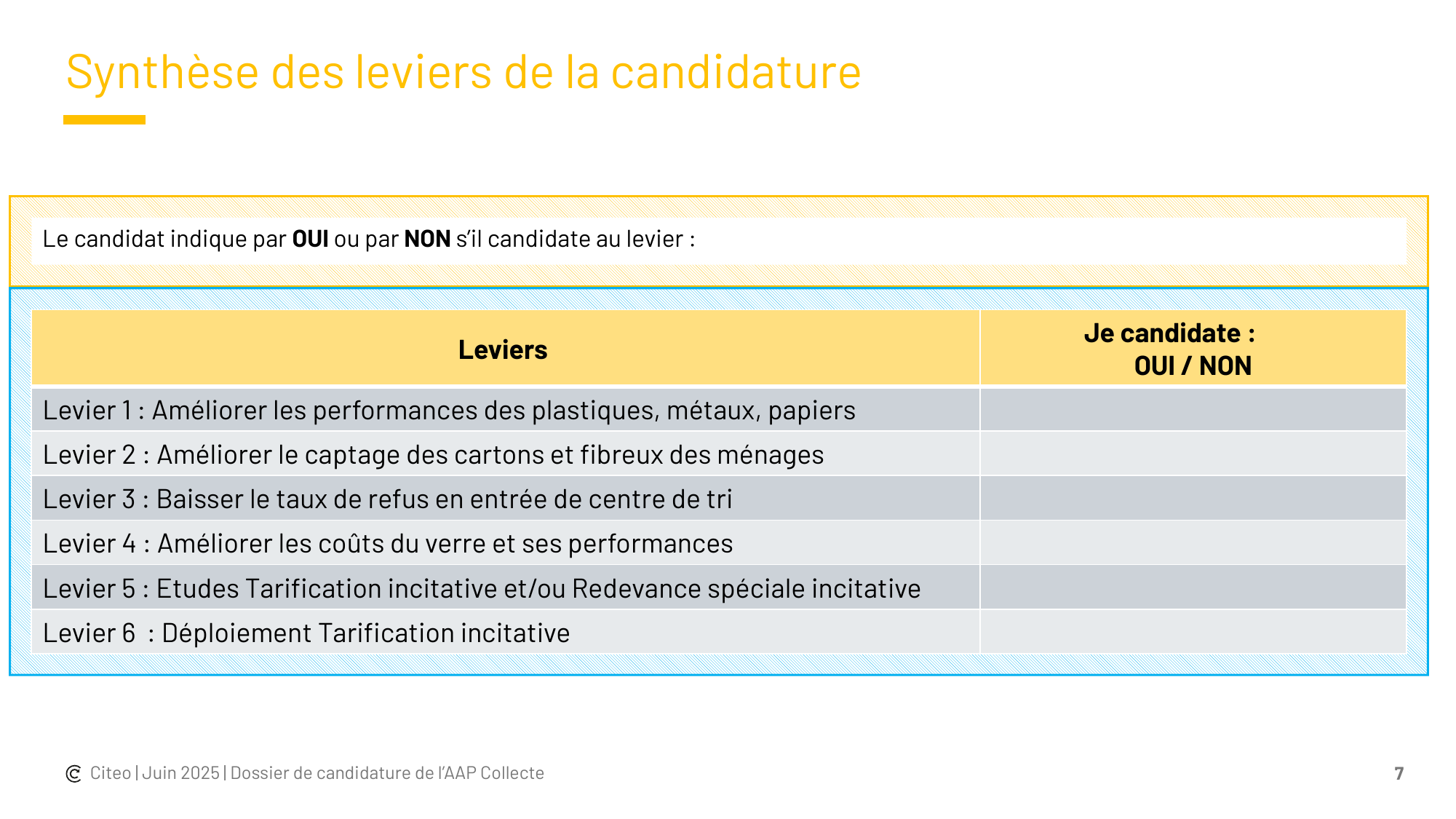

# Synthèse des leviers de la candidature

Le candidat indique par OUI ou par NON s’il candidate au levier :

| Leviers | Je candidate : OUI / NON |
| --- | --- |
| Levier 1 : Améliorer les performances des plastiques, métaux, papiers |  |
| Levier 2 : Améliorer le captage des cartons et fibreux des ménages |  |
| Levier 3 : Baisser le taux de refus en entrée de centre de tri |  |
| Levier 4 : Améliorer les coûts du verre et ses performances |  |
| Levier 5 : Etudes Tarification incitative et/ou Redevance spéciale incitative |  |
| Levier 6 : Déploiement Tarification incitative |  |
Citeo | Juin 2025 | Dossier de candidature de l’AAP Collecte
7